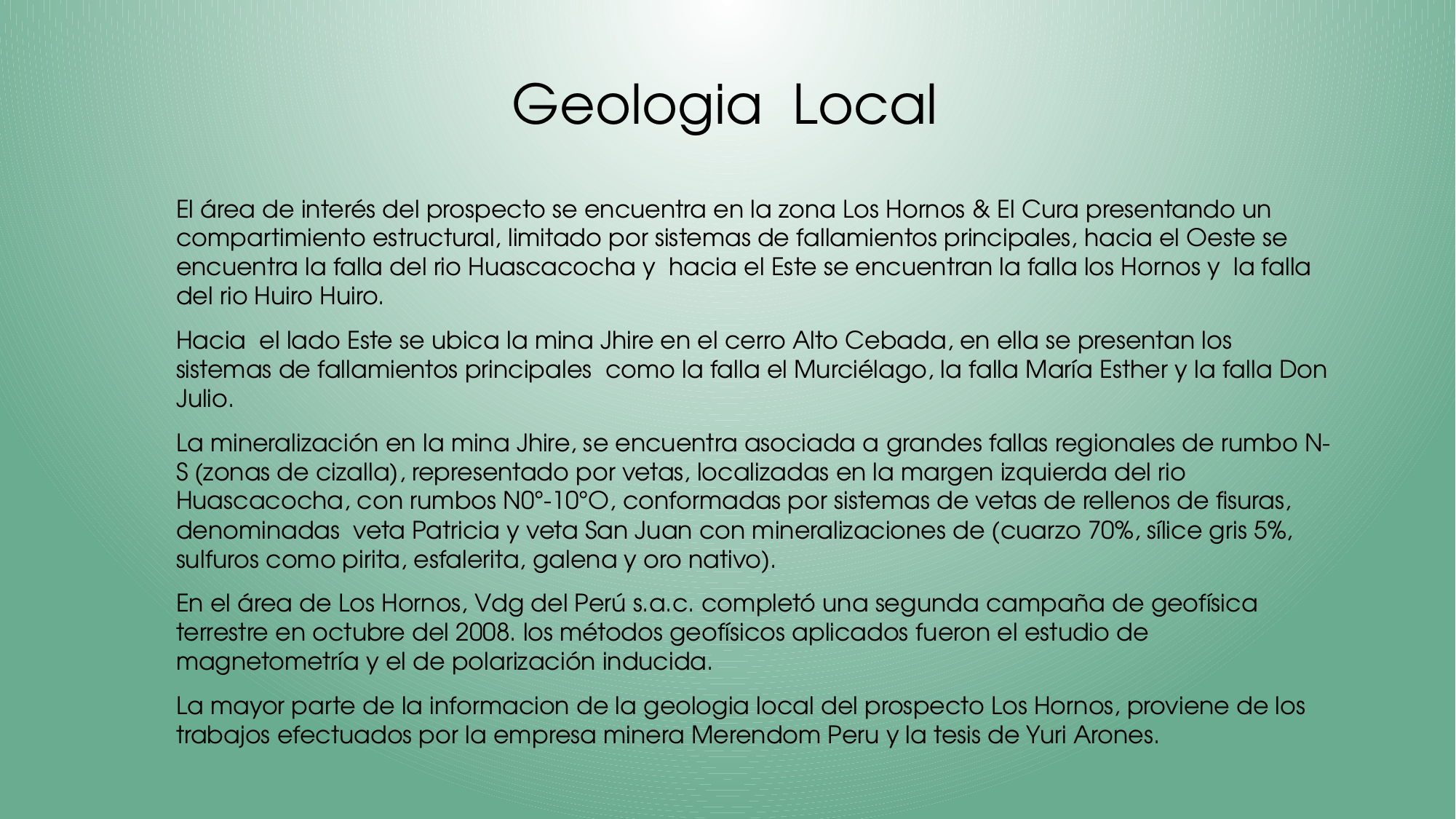

# Geologia  Local
El área de interés del prospecto se encuentra en la zona Los Hornos & El Cura presentando un compartimiento estructural, limitado por sistemas de fallamientos principales, hacia el Oeste se encuentra la falla del rio Huascacocha y  hacia el Este se encuentran la falla los Hornos y  la falla del rio Huiro Huiro.
Hacia  el lado Este se ubica la mina Jhire en el cerro Alto Cebada, en ella se presentan los sistemas de fallamientos principales  como la falla el Murciélago, la falla María Esther y la falla Don Julio.
La mineralización en la mina Jhire, se encuentra asociada a grandes fallas regionales de rumbo N-S (zonas de cizalla), representado por vetas, localizadas en la margen izquierda del rio Huascacocha, con rumbos N0°-10°O, conformadas por sistemas de vetas de rellenos de fisuras, denominadas  veta Patricia y veta San Juan con mineralizaciones de (cuarzo 70%, sílice gris 5%, sulfuros como pirita, esfalerita, galena y oro nativo).
En el área de Los Hornos, Vdg del Perú s.a.c. completó una segunda campaña de geofísica terrestre en octubre del 2008. los métodos geofísicos aplicados fueron el estudio de magnetometría y el de polarización inducida.
La mayor parte de la informacion de la geologia local del prospecto Los Hornos, proviene de los trabajos efectuados por la empresa minera Merendom Peru y la tesis de Yuri Arones.